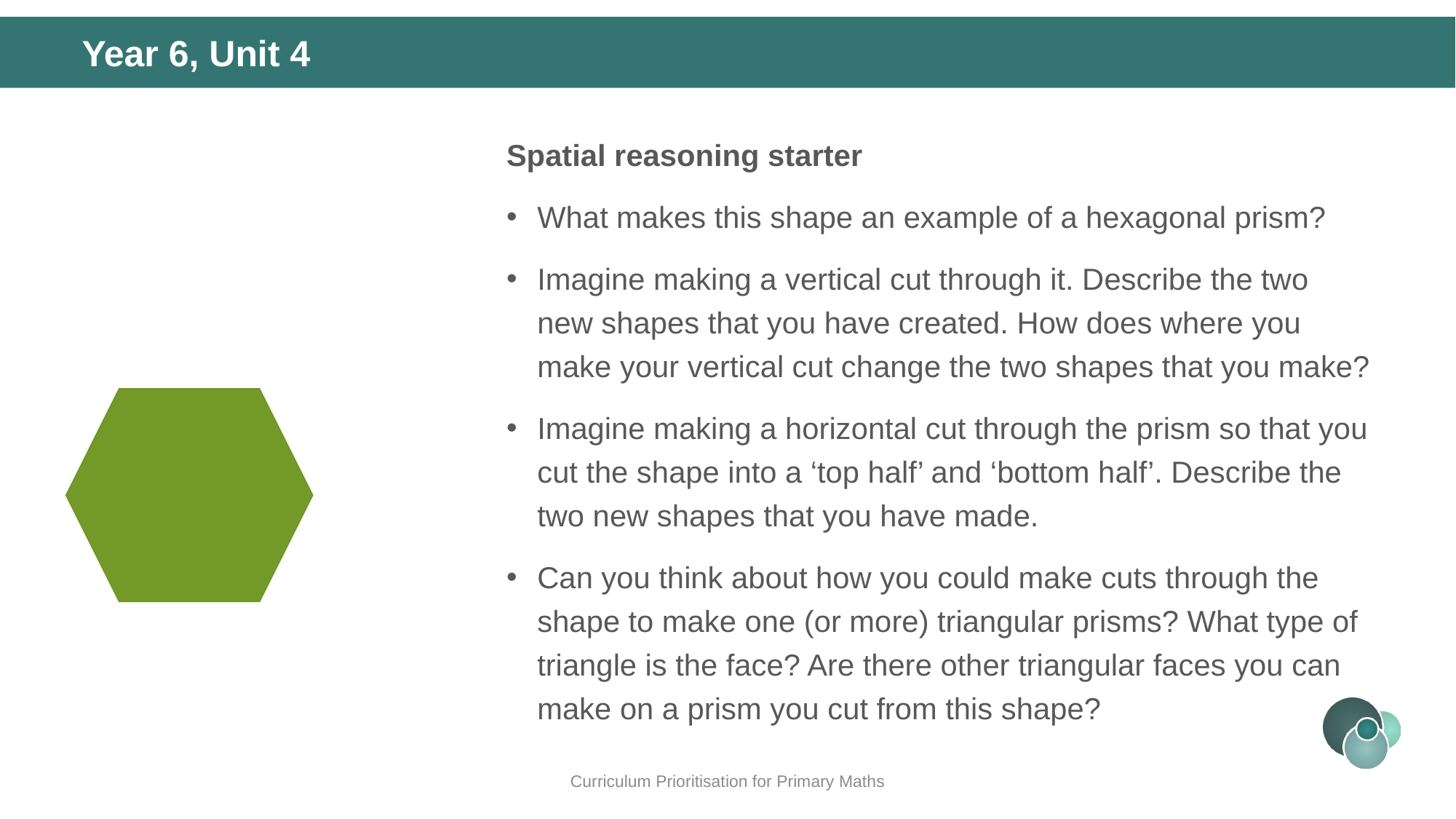

# Year 6, Unit 4
Spatial reasoning starter
What makes this shape an example of a hexagonal prism?
Imagine making a vertical cut through it. Describe the two new shapes that you have created. How does where you make your vertical cut change the two shapes that you make?
Imagine making a horizontal cut through the prism so that you cut the shape into a ‘top half’ and ‘bottom half’. Describe the two new shapes that you have made.
Can you think about how you could make cuts through the shape to make one (or more) triangular prisms? What type of triangle is the face? Are there other triangular faces you can make on a prism you cut from this shape?

Curriculum Prioritisation for Primary Maths